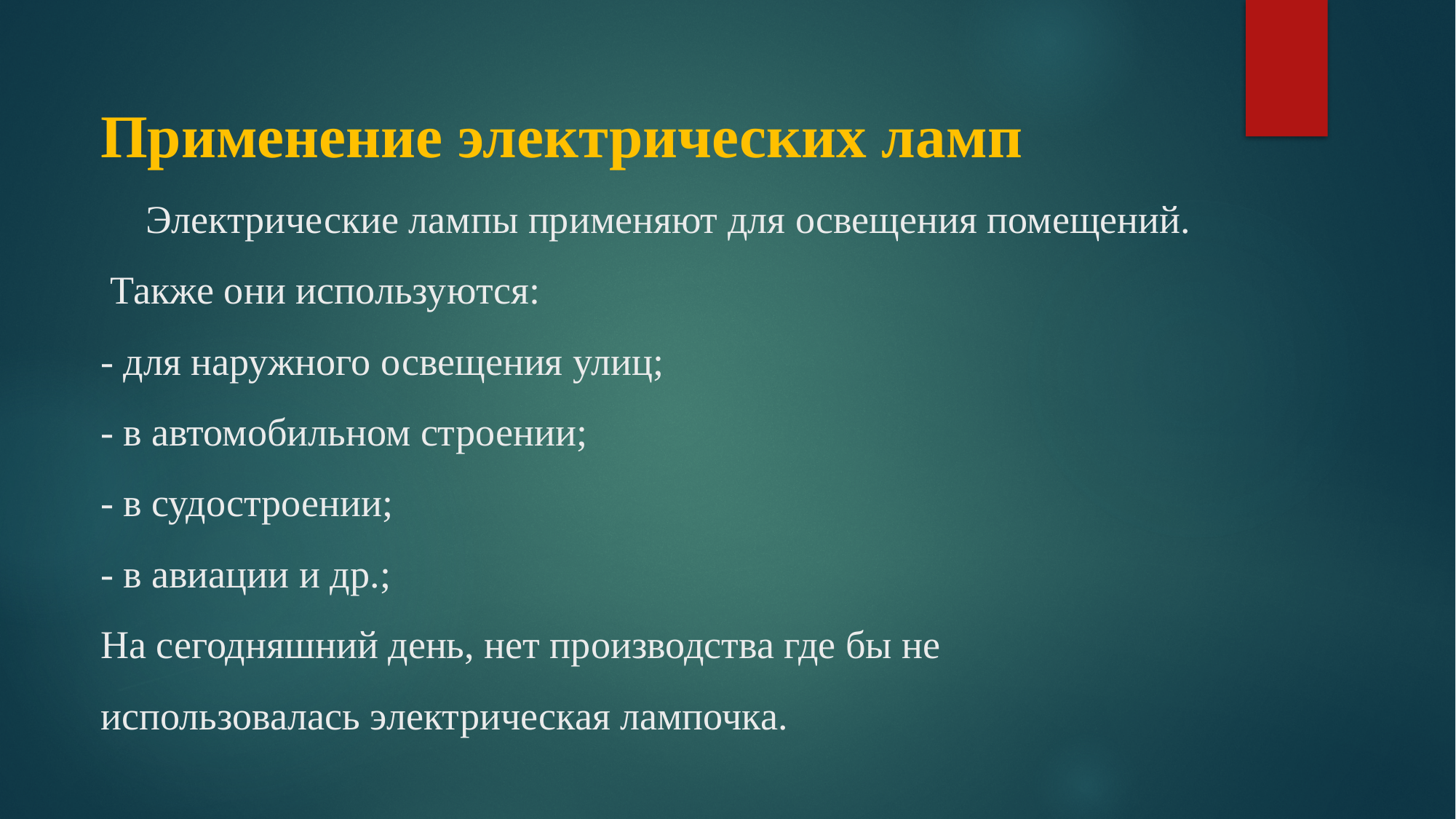

# Применение электрических ламп Электрические лампы применяют для освещения помещений. Также они используются: - для наружного освещения улиц; - в автомобильном строении; - в судостроении; - в авиации и др.; На сегодняшний день, нет производства где бы не использовалась электрическая лампочка.